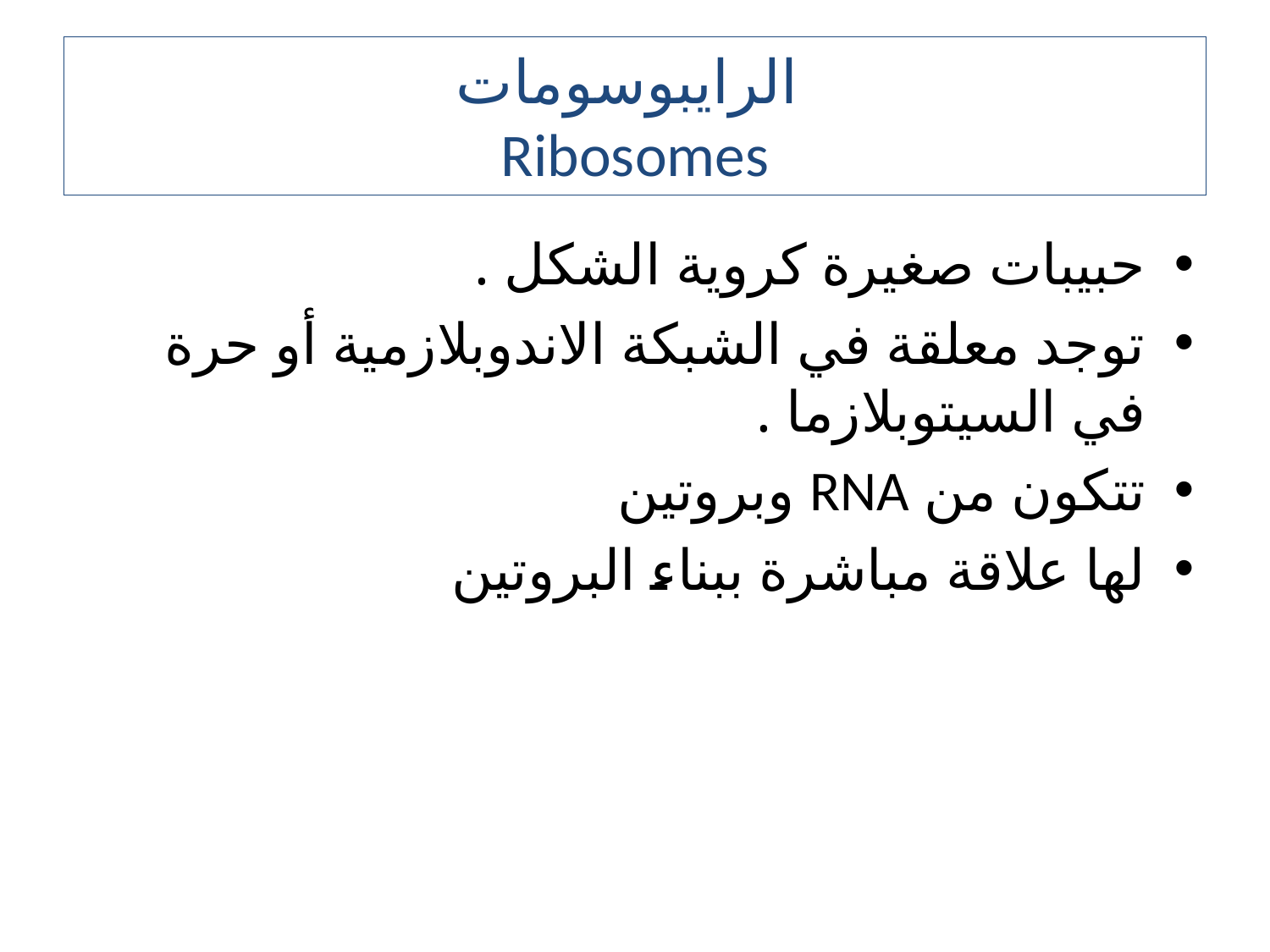

# الرايبوسومات Ribosomes
حبيبات صغيرة كروية الشكل .
توجد معلقة في الشبكة الاندوبلازمية أو حرة في السيتوبلازما .
تتكون من RNA وبروتين
لها علاقة مباشرة ببناء البروتين